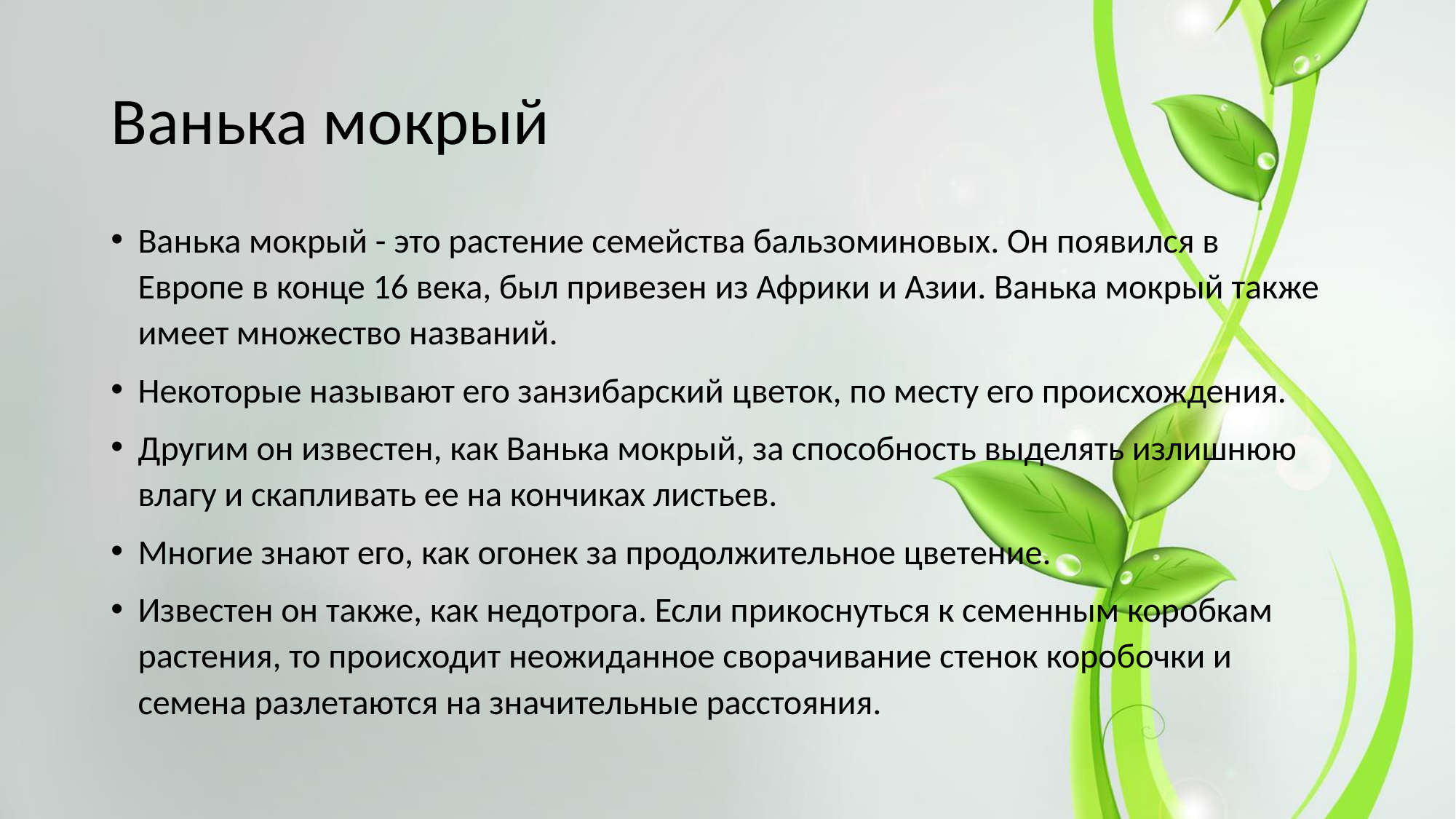

# Ванька мокрый
Ванька мокрый - это растение семейства бальзоминовых. Он появился в Европе в конце 16 века, был привезен из Африки и Азии. Ванька мокрый также имеет множество названий.
Некоторые называют его занзибарский цветок, по месту его происхождения.
Другим он известен, как Ванька мокрый, за способность выделять излишнюю влагу и скапливать ее на кончиках листьев.
Многие знают его, как огонек за продолжительное цветение.
Известен он также, как недотрога. Если прикоснуться к семенным коробкам растения, то происходит неожиданное сворачивание стенок коробочки и семена разлетаются на значительные расстояния.